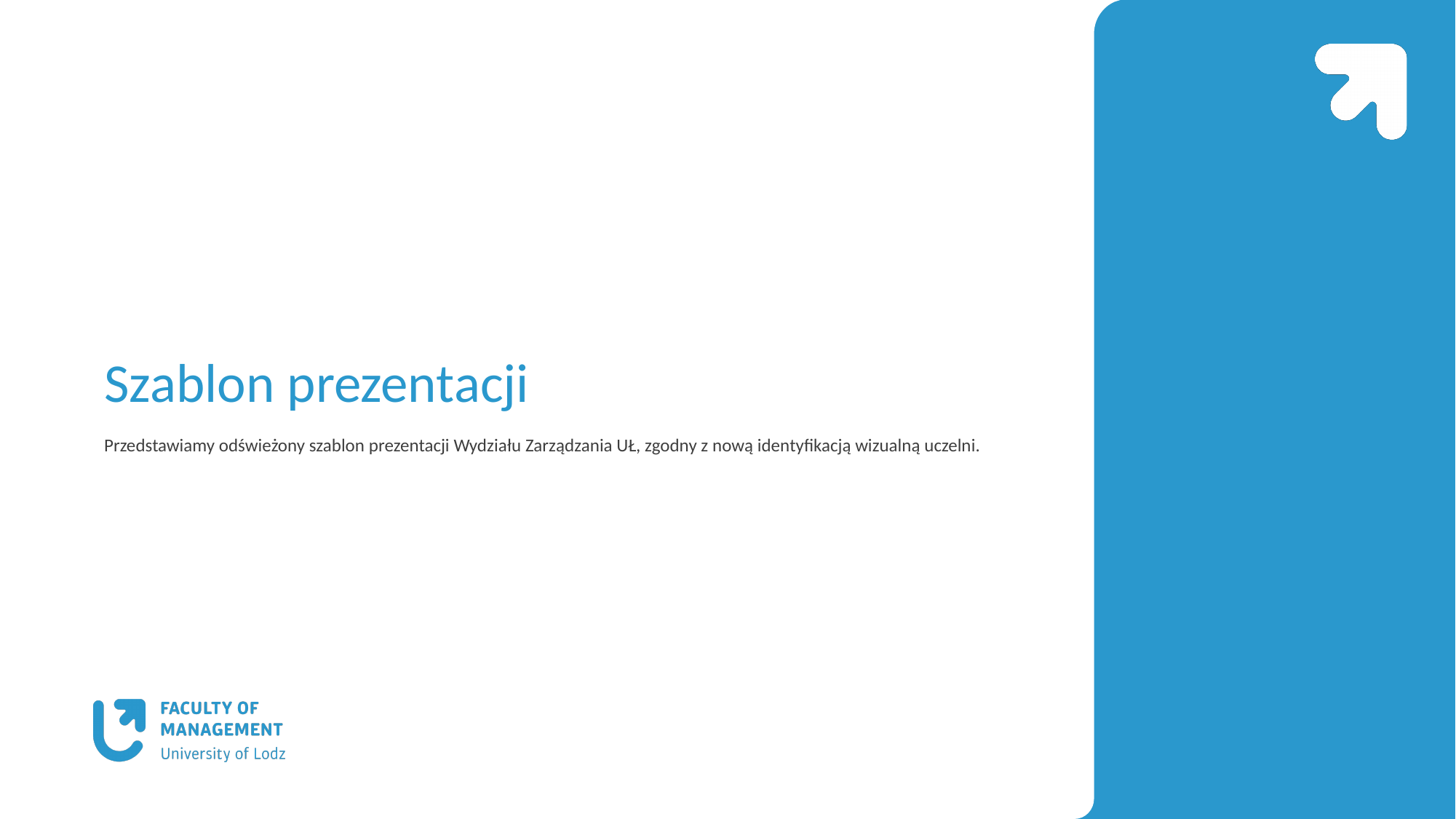

# Szablon prezentacji

Przedstawiamy odświeżony szablon prezentacji Wydziału Zarządzania UŁ, zgodny z nową identyfikacją wizualną uczelni.